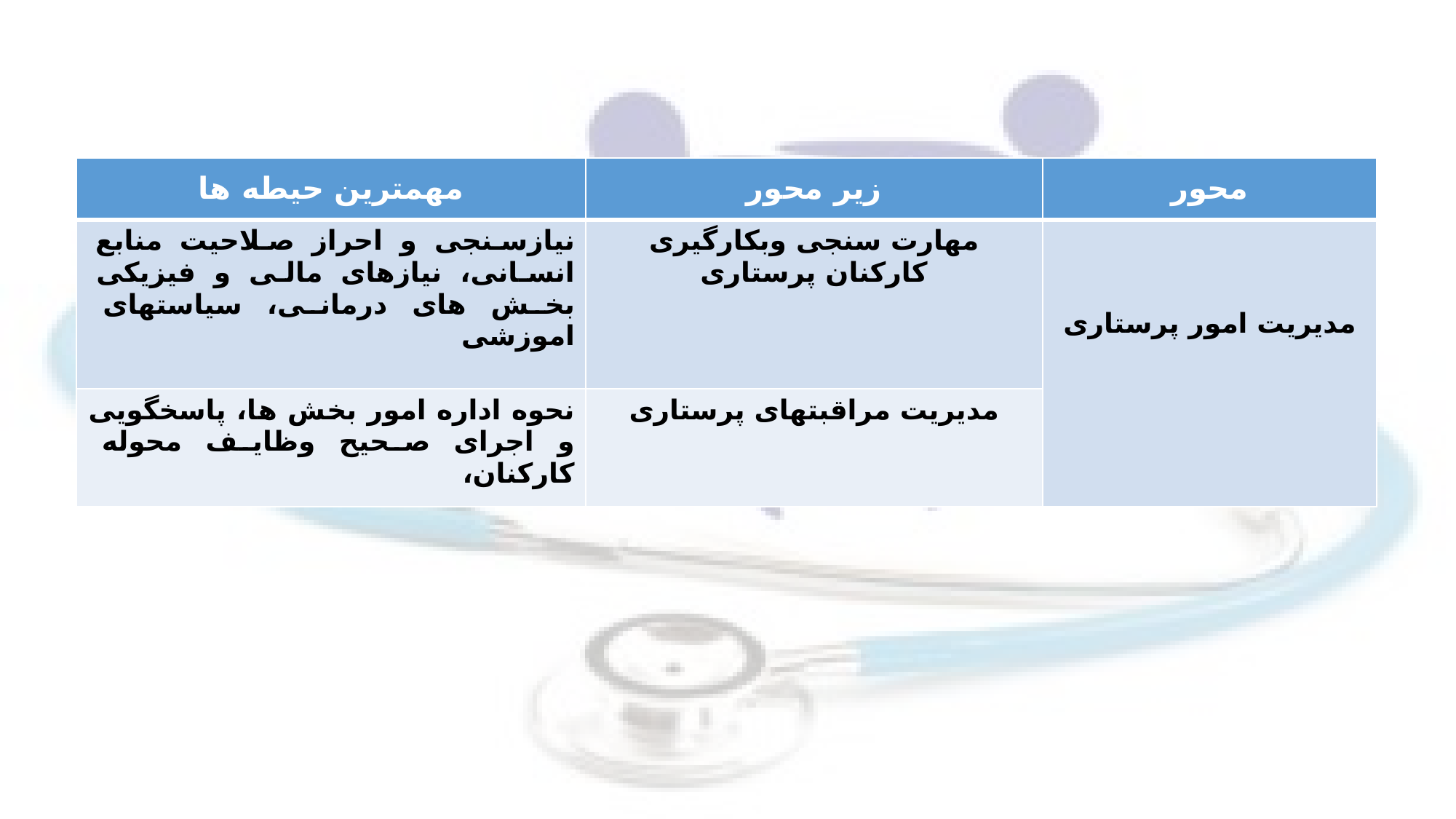

| مهمترین حیطه ها | زیر محور | محور |
| --- | --- | --- |
| نیازسنجی و احراز صلاحیت منابع انسانی، نیازهای مالی و فیزیکی بخش های درمانی، سیاستهای اموزشی | مهارت سنجی وبکارگیری کارکنان پرستاری | مدیریت امور پرستاری |
| نحوه اداره امور بخش ها، پاسخگویی و اجرای صحیح وظایف محوله کارکنان، | مدیریت مراقبتهای پرستاری |  |